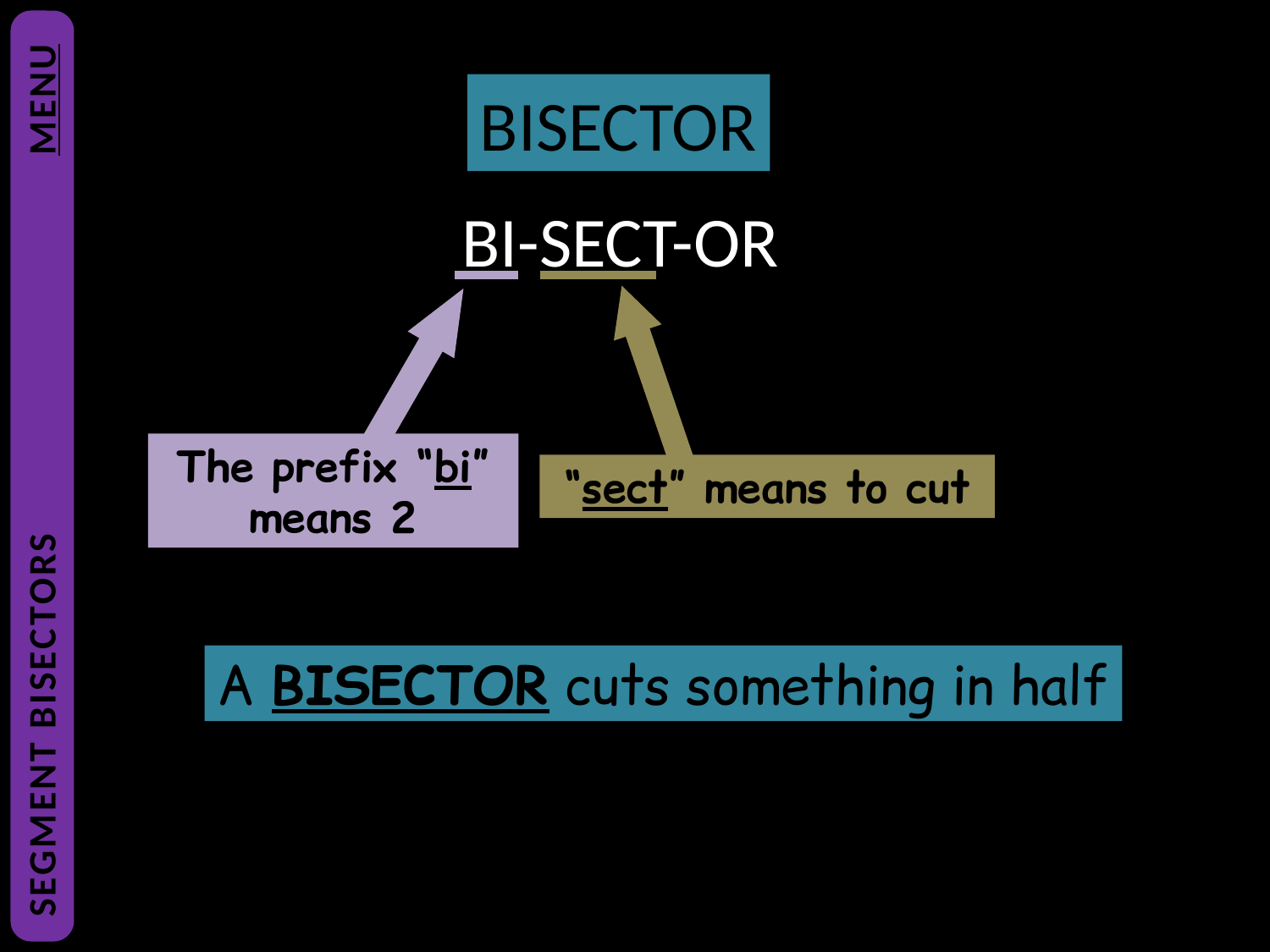

BISECTOR
BI-SECT-OR

The prefix “bi” means 2
SEGMENT BISECTORS			MENU
“sect” means to cut
A BISECTOR cuts something in half